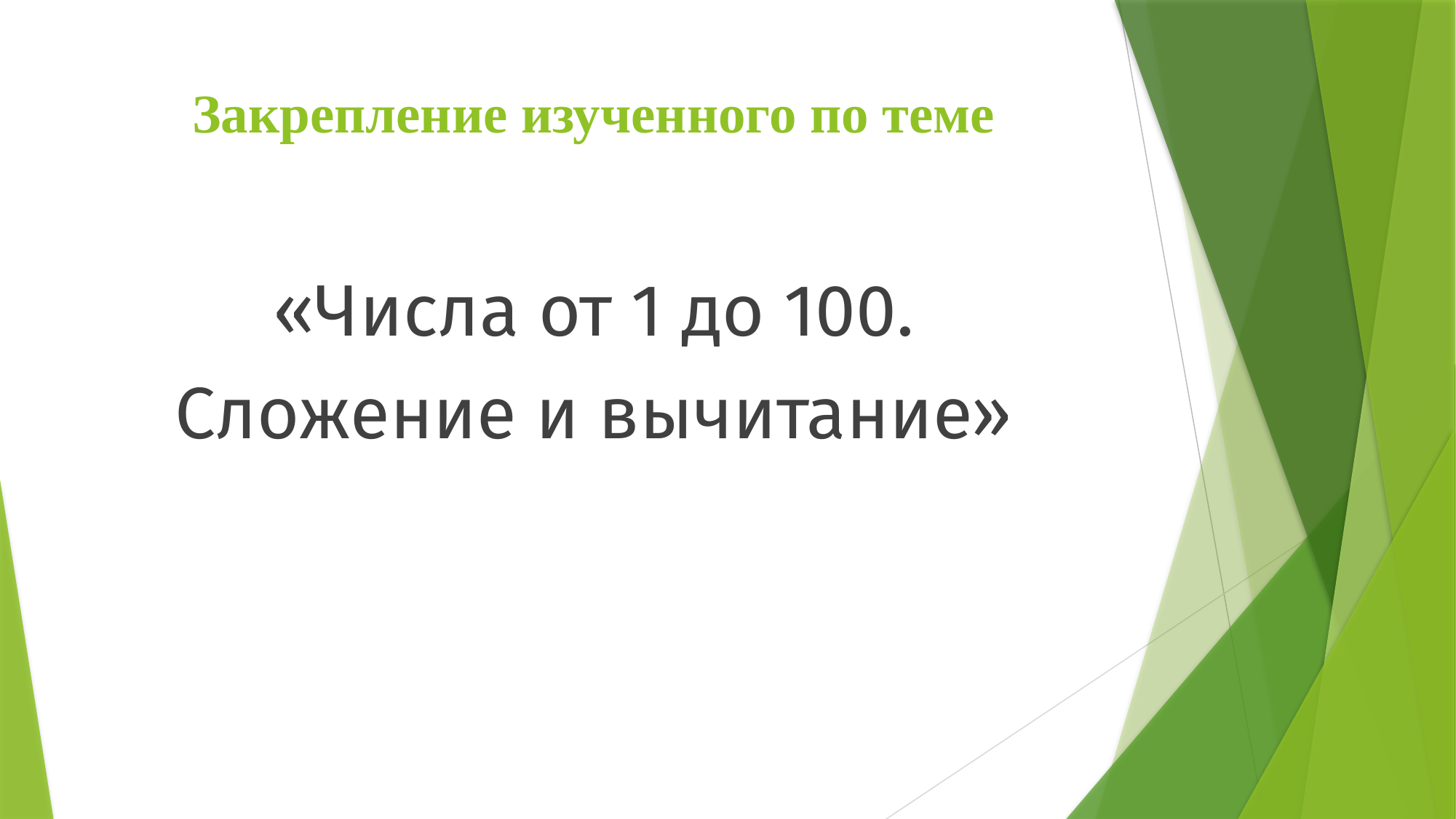

# Закрепление изученного по теме
«Числа от 1 до 100.
Сложение и вычитание»